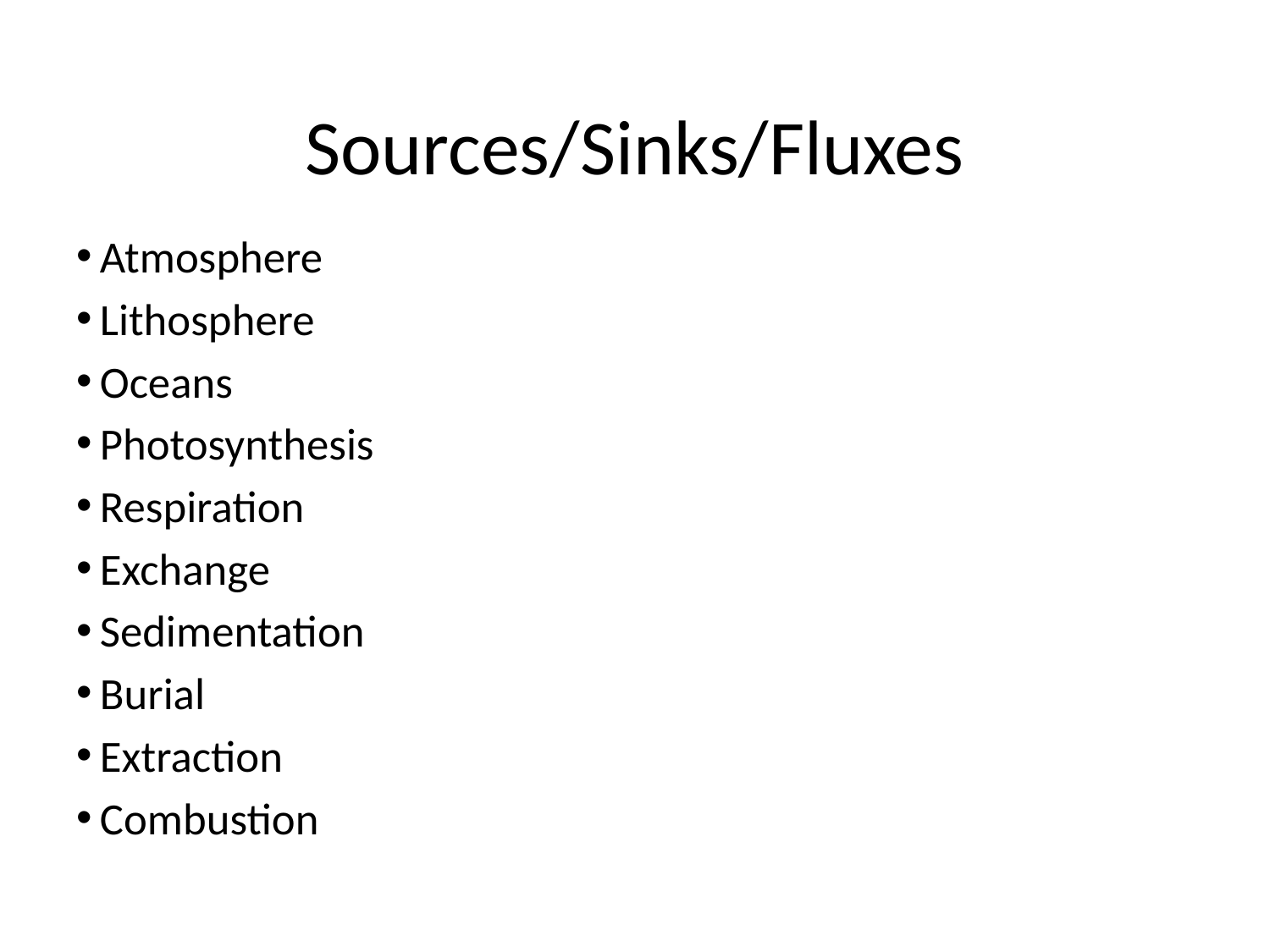

# Sources/Sinks/Fluxes
Atmosphere
Lithosphere
Oceans
Photosynthesis
Respiration
Exchange
Sedimentation
Burial
Extraction
Combustion